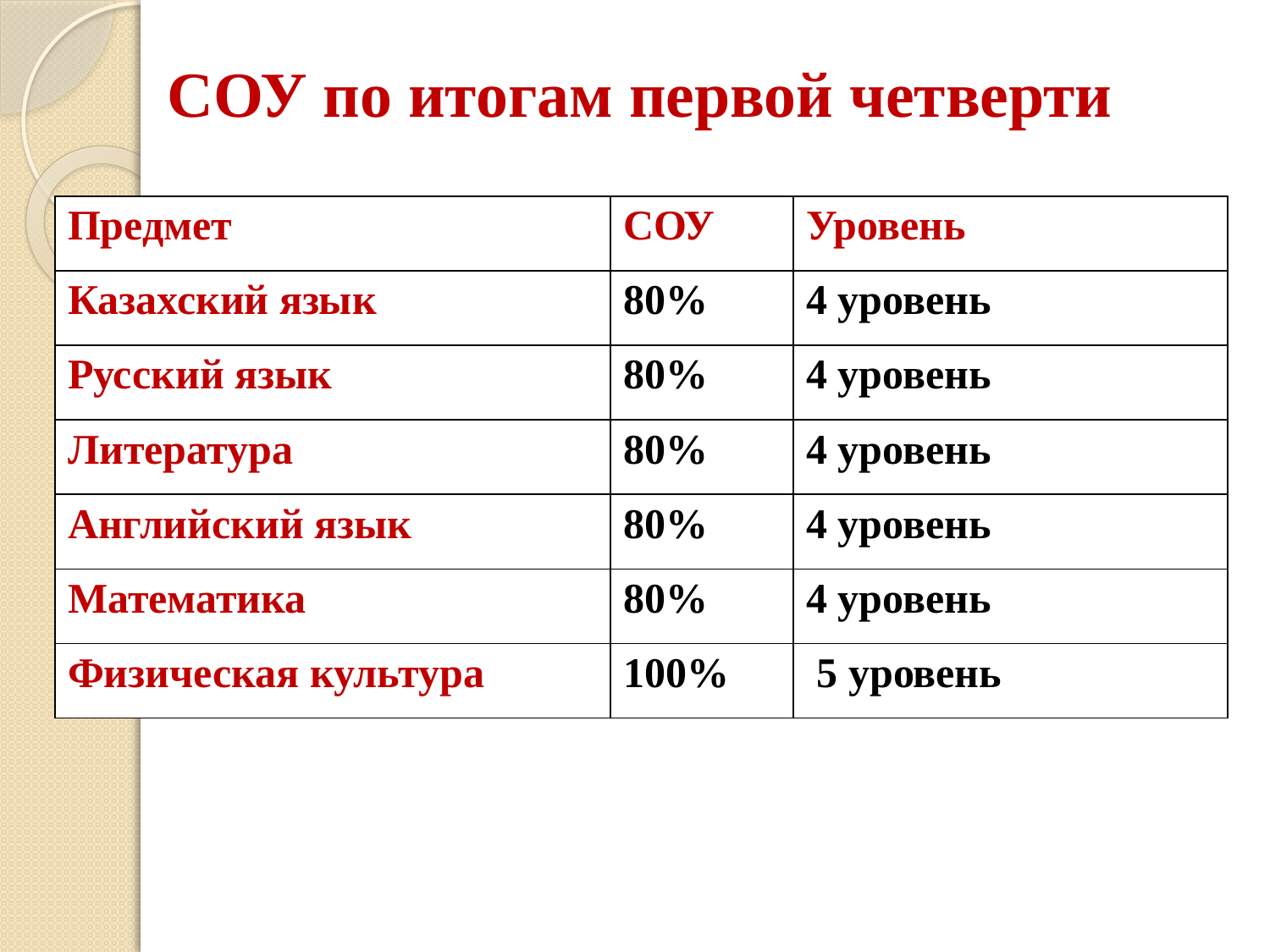

# СОУ по итогам первой четверти
| Предмет | СОУ | Уровень |
| --- | --- | --- |
| Казахский язык | 80% | 4 уровень |
| Русский язык | 80% | 4 уровень |
| Литература | 80% | 4 уровень |
| Английский язык | 80% | 4 уровень |
| Математика | 80% | 4 уровень |
| Физическая культура | 100% | 5 уровень |